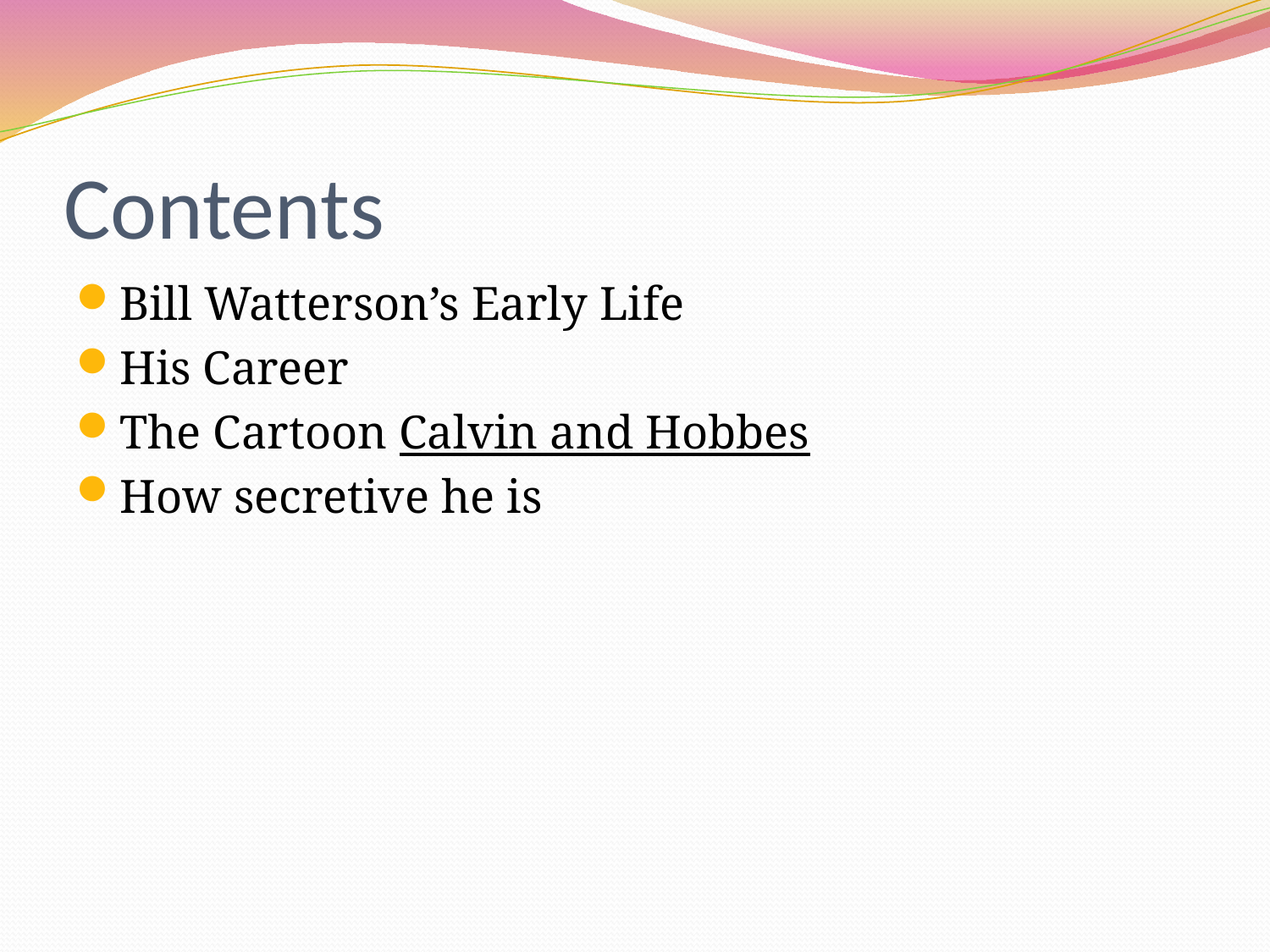

# Contents
Bill Watterson’s Early Life
His Career
The Cartoon Calvin and Hobbes
How secretive he is